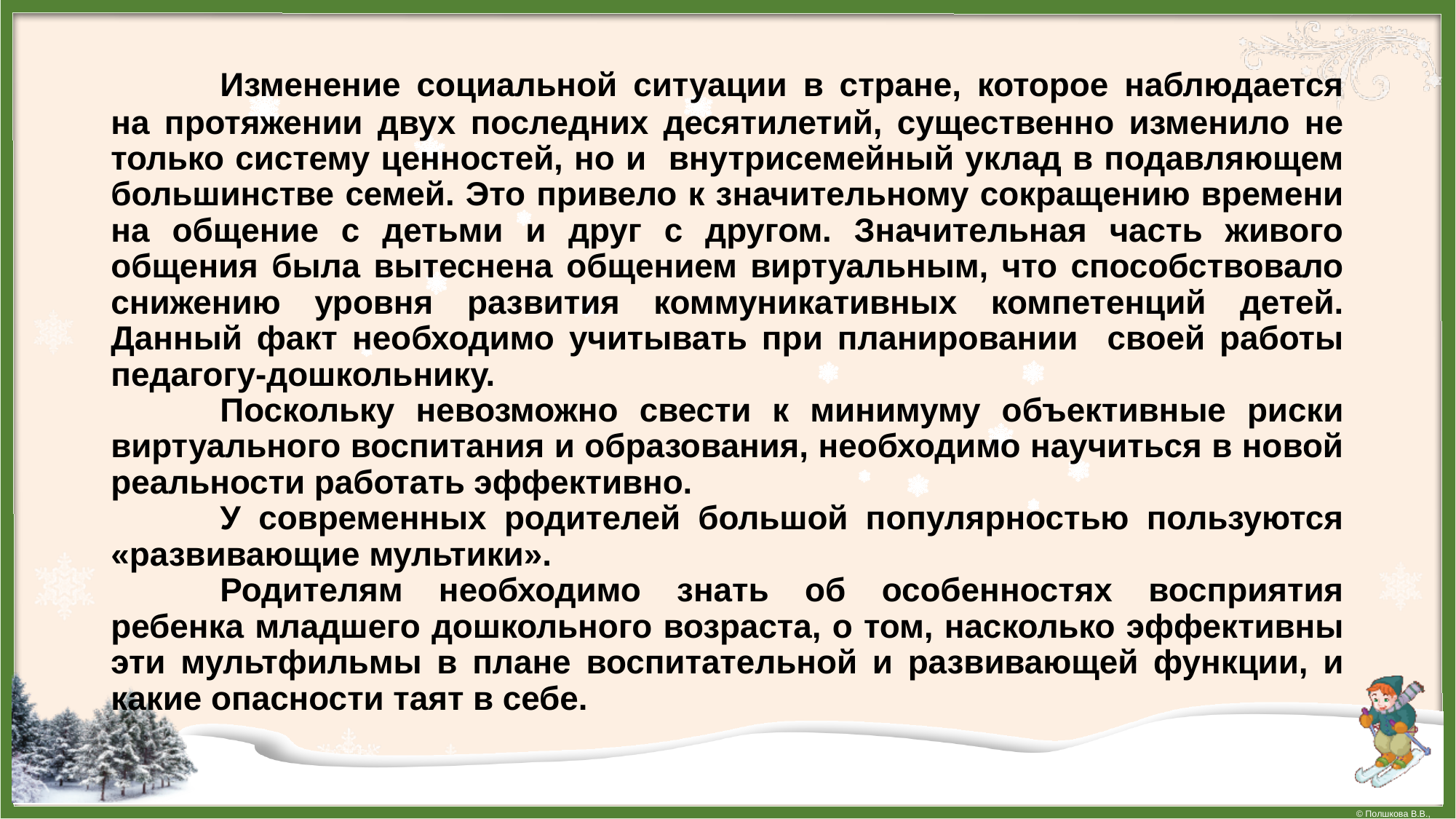

Изменение социальной ситуации в стране, которое наблюдается на протяжении двух последних десятилетий, существенно изменило не только систему ценностей, но и  внутрисемейный уклад в подавляющем большинстве семей. Это привело к значительному сокращению времени на общение с детьми и друг с другом. Значительная часть живого общения была вытеснена общением виртуальным, что способствовало снижению уровня развития коммуникативных компетенций детей. Данный факт необходимо учитывать при планировании  своей работы педагогу-дошкольнику.
	Поскольку невозможно свести к минимуму объективные риски виртуального воспитания и образования, необходимо научиться в новой реальности работать эффективно.
	У современных родителей большой популярностью пользуются «развивающие мультики».
	Родителям необходимо знать об особенностях восприятия ребенка младшего дошкольного возраста, о том, насколько эффективны эти мультфильмы в плане воспитательной и развивающей функции, и какие опасности таят в себе.